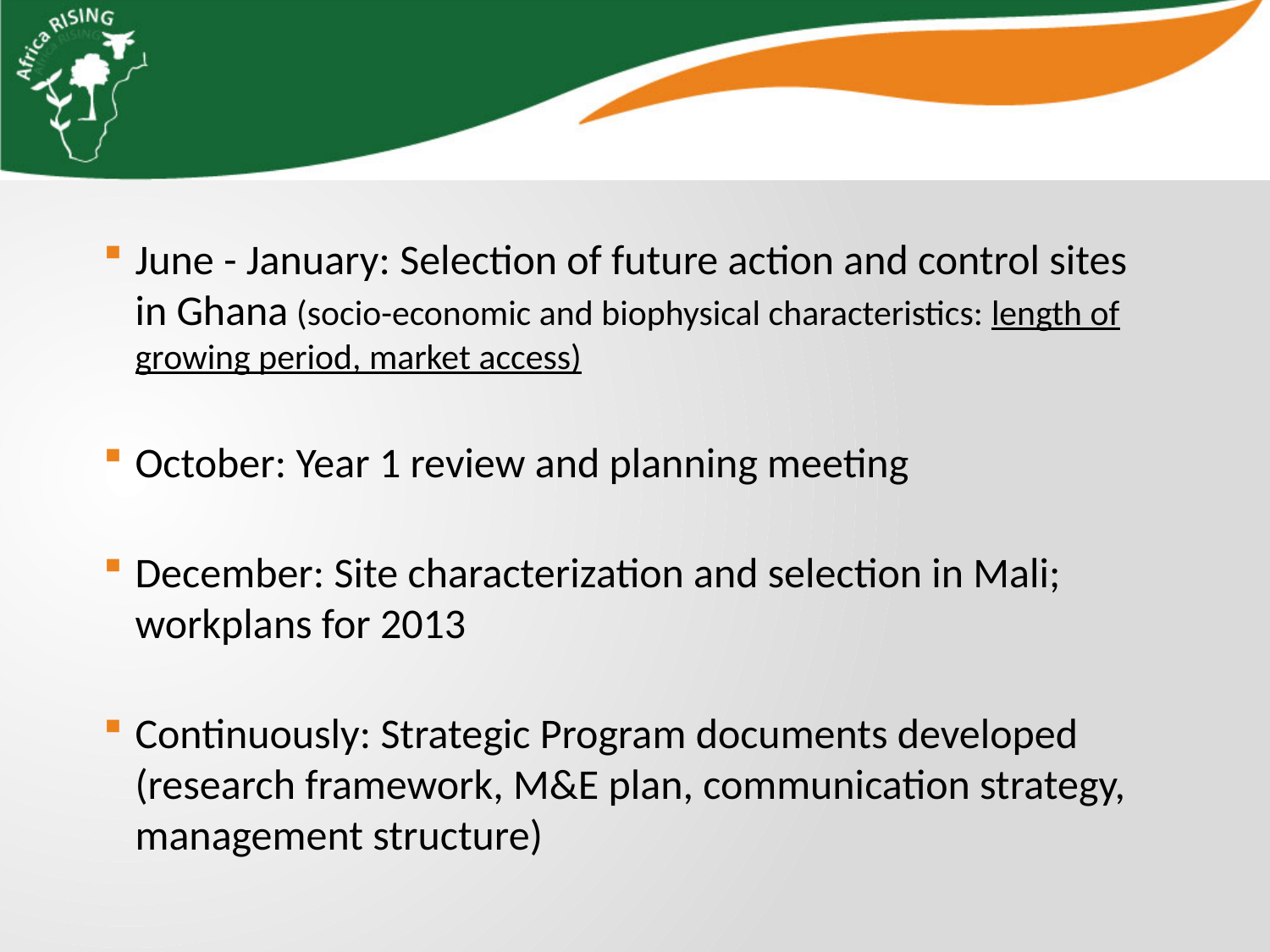

June - January: Selection of future action and control sites in Ghana (socio-economic and biophysical characteristics: length of growing period, market access)
October: Year 1 review and planning meeting
December: Site characterization and selection in Mali; workplans for 2013
Continuously: Strategic Program documents developed (research framework, M&E plan, communication strategy, management structure)